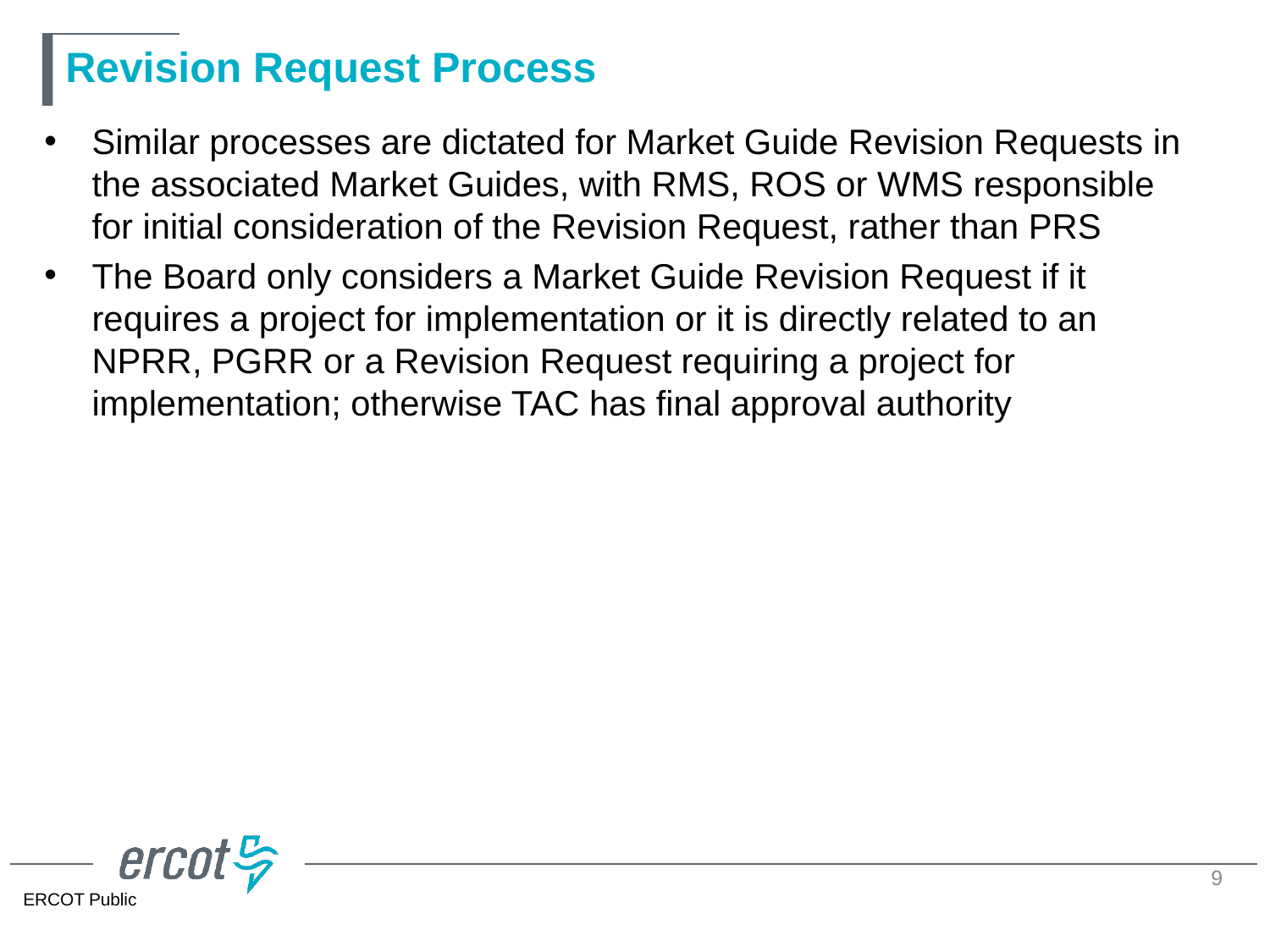

# Revision Request Process
Similar processes are dictated for Market Guide Revision Requests in the associated Market Guides, with RMS, ROS or WMS responsible for initial consideration of the Revision Request, rather than PRS
The Board only considers a Market Guide Revision Request if it requires a project for implementation or it is directly related to an NPRR, PGRR or a Revision Request requiring a project for implementation; otherwise TAC has final approval authority

9